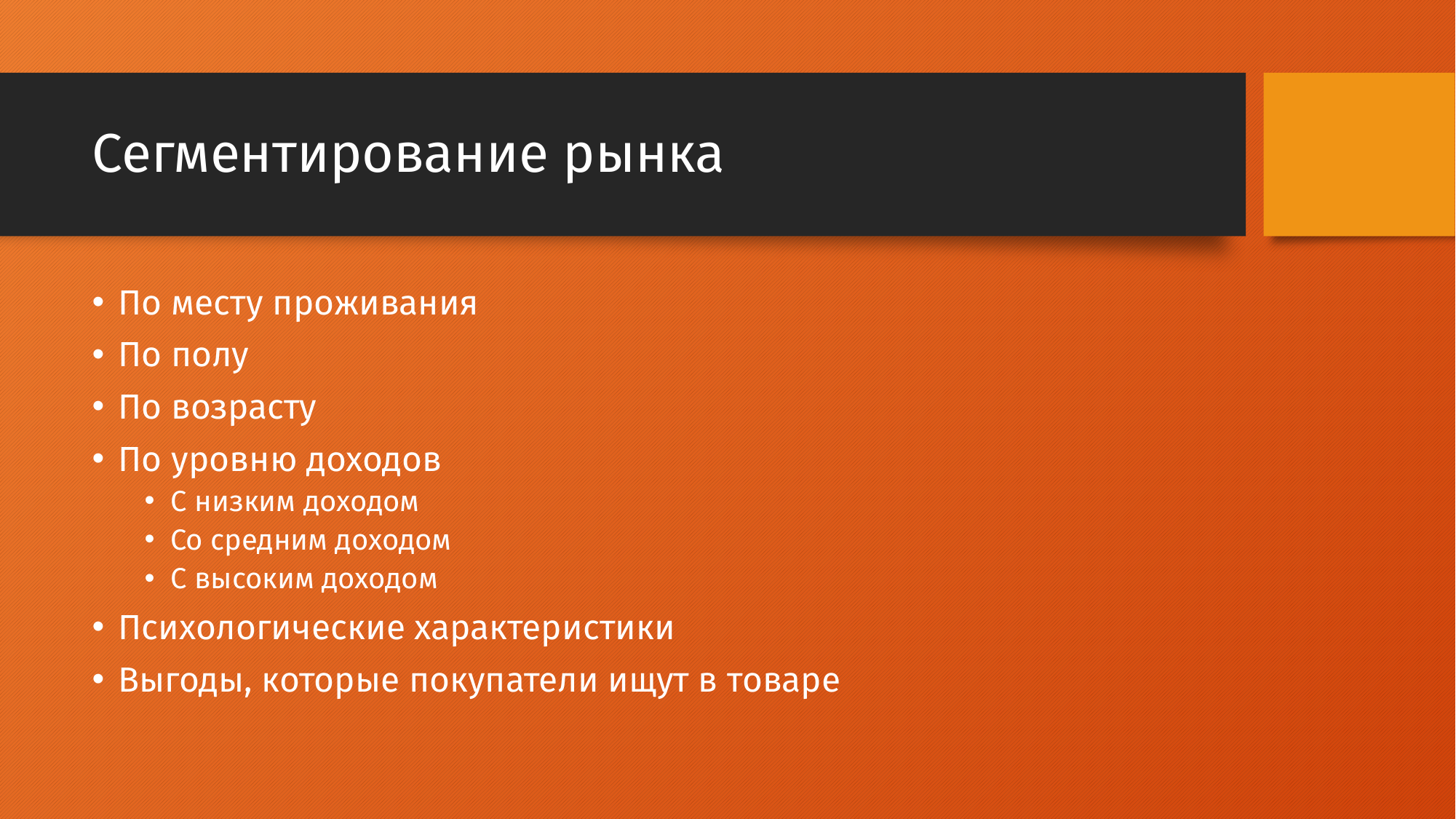

# Сегментирование рынка
По месту проживания
По полу
По возрасту
По уровню доходов
С низким доходом
Со средним доходом
С высоким доходом
Психологические характеристики
Выгоды, которые покупатели ищут в товаре